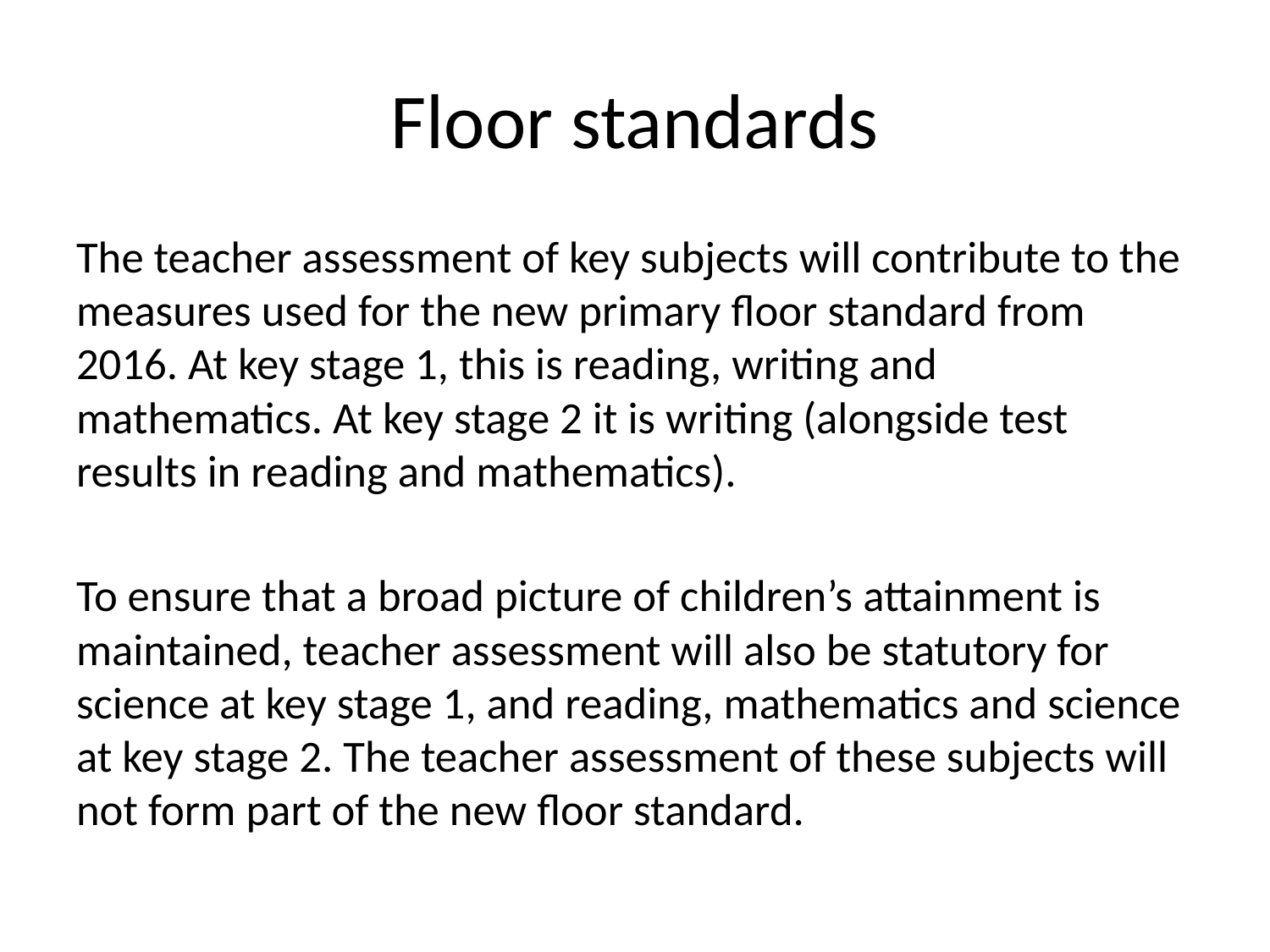

# Floor standards
The teacher assessment of key subjects will contribute to the measures used for the new primary floor standard from 2016. At key stage 1, this is reading, writing and mathematics. At key stage 2 it is writing (alongside test results in reading and mathematics).

To ensure that a broad picture of children’s attainment is maintained, teacher assessment will also be statutory for science at key stage 1, and reading, mathematics and science at key stage 2. The teacher assessment of these subjects will not form part of the new floor standard.